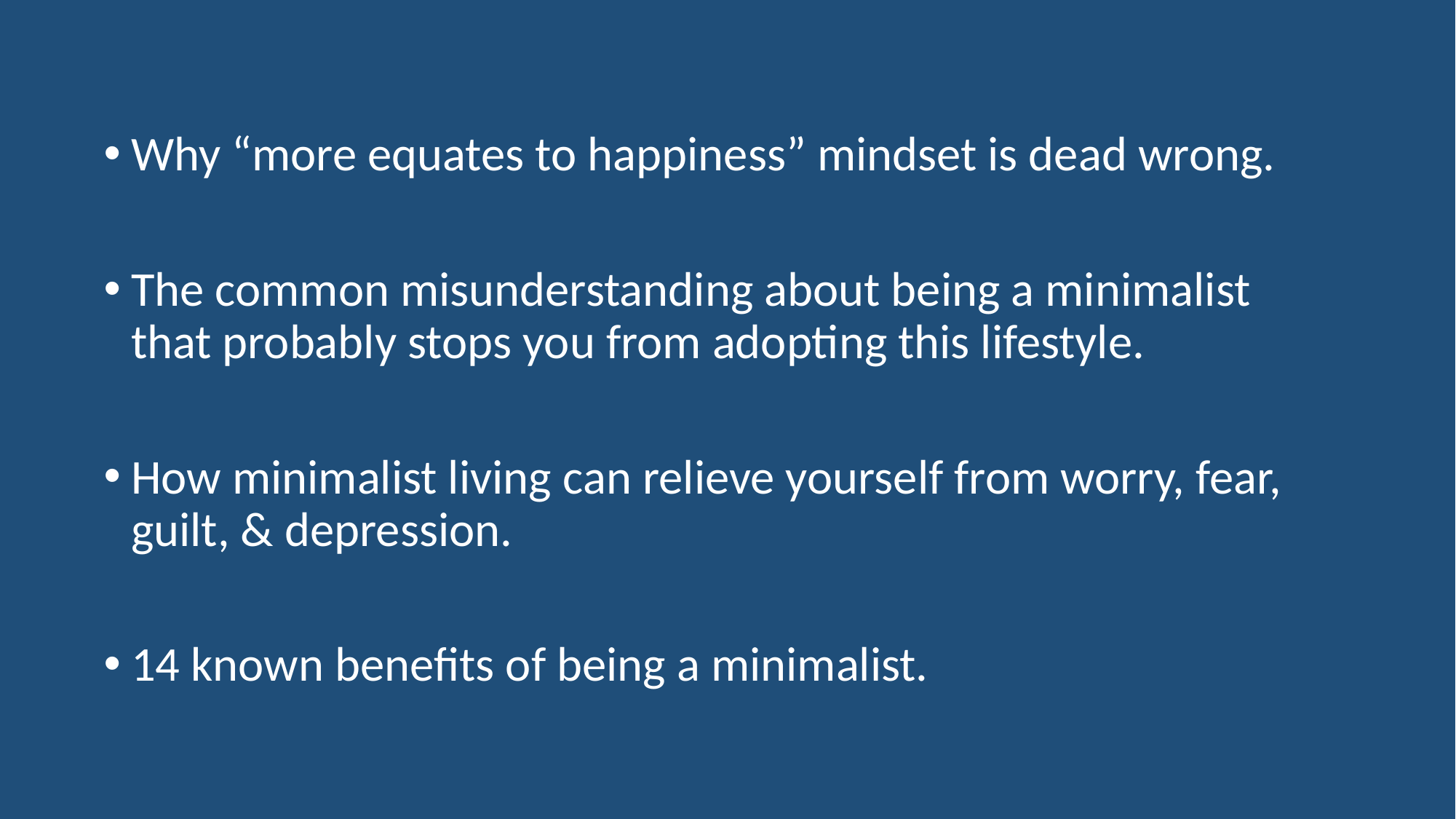

Why “more equates to happiness” mindset is dead wrong.

The common misunderstanding about being a minimalist that probably stops you from adopting this lifestyle.

How minimalist living can relieve yourself from worry, fear, guilt, & depression.

14 known benefits of being a minimalist.